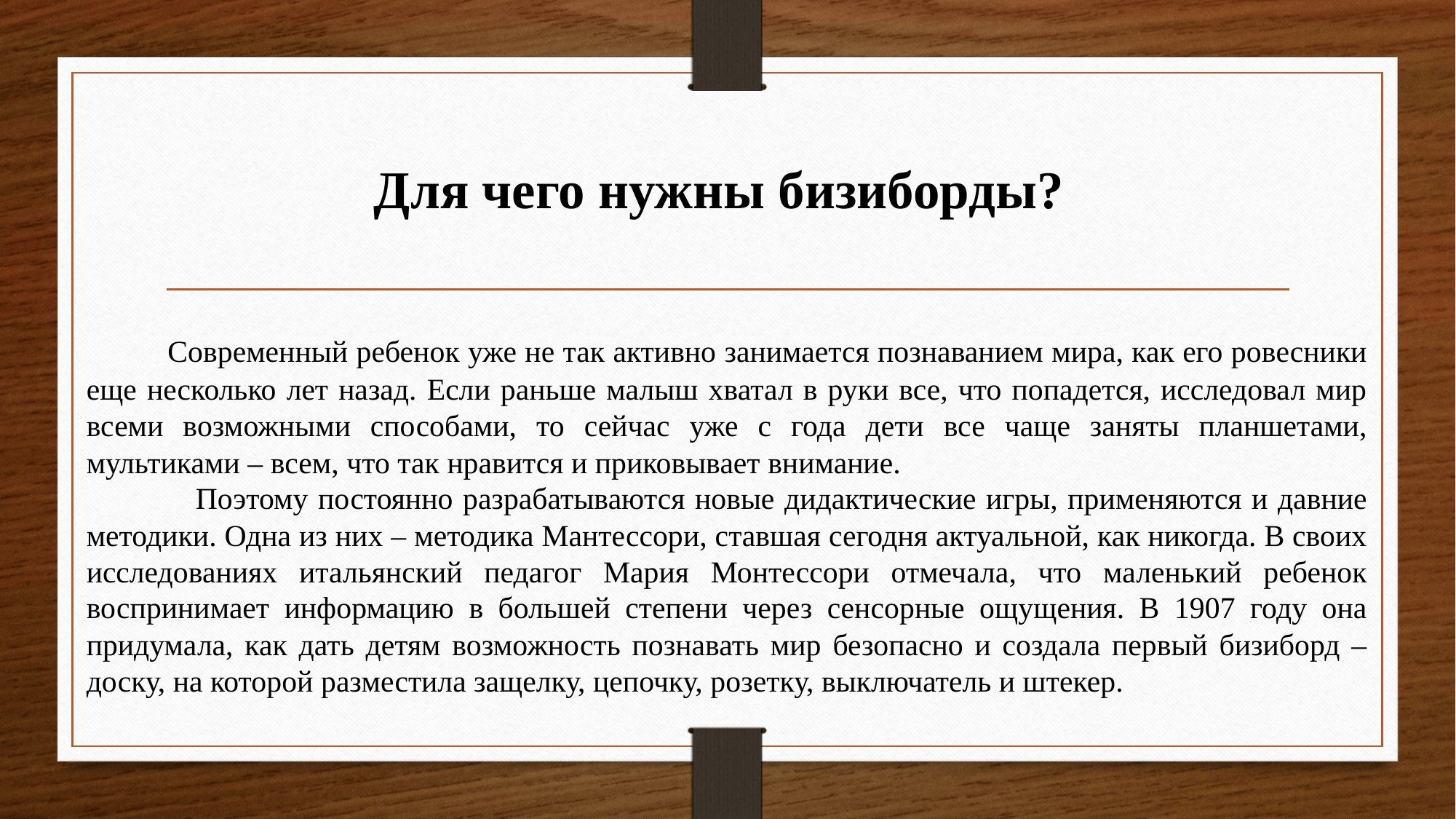

Для чего нужны бизиборды?
        Современный ребенок уже не так активно занимается познаванием мира, как его ровесники еще несколько лет назад. Если раньше малыш хватал в руки все, что попадется, исследовал мир всеми возможными способами, то сейчас уже с года дети все чаще заняты планшетами, мультиками – всем, что так нравится и приковывает внимание.
	Поэтому постоянно разрабатываются новые дидактические игры, применяются и давние методики. Одна из них – методика Мантессори, ставшая сегодня актуальной, как никогда. В своих исследованиях итальянский педагог Мария Монтессори отмечала, что маленький ребенок воспринимает информацию в большей степени через сенсорные ощущения. В 1907 году она придумала, как дать детям возможность познавать мир безопасно и создала первый бизиборд – доску, на которой разместила защелку, цепочку, розетку, выключатель и штекер.